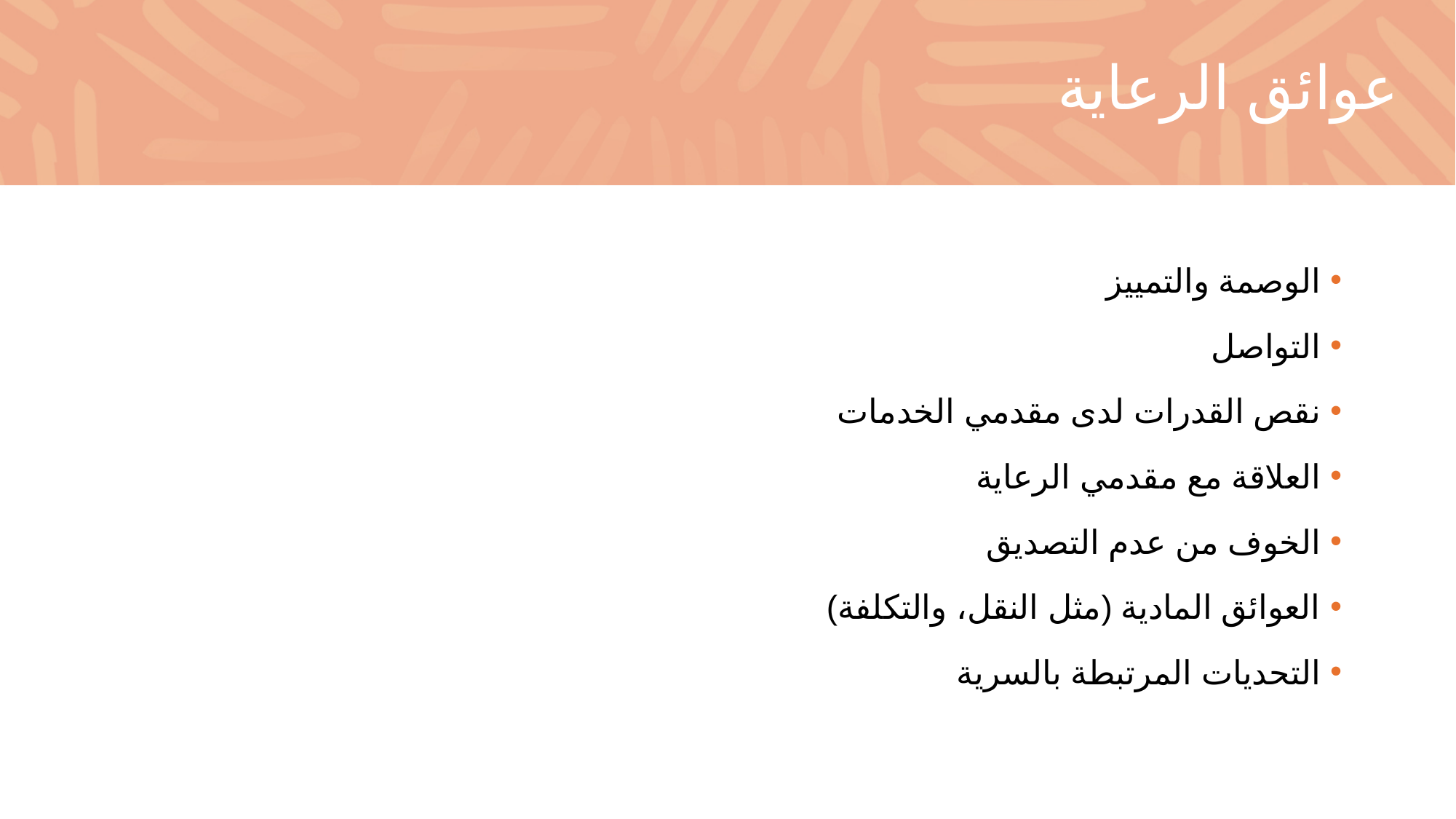

# عوائق الرعاية
 الوصمة والتمييز
 التواصل
 نقص القدرات لدى مقدمي الخدمات
 العلاقة مع مقدمي الرعاية
 الخوف من عدم التصديق
 العوائق المادية (مثل النقل، والتكلفة)
 التحديات المرتبطة بالسرية